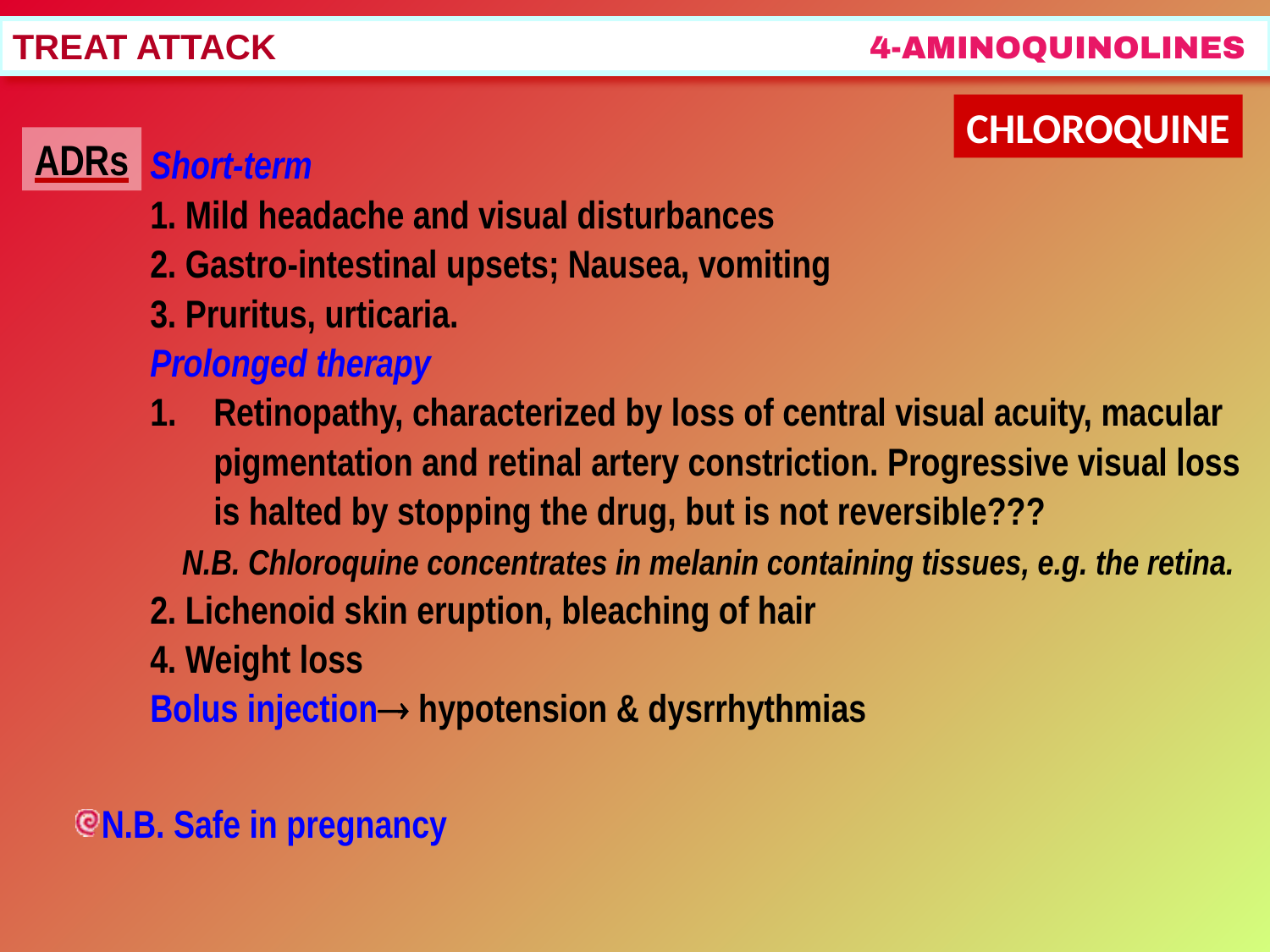

TREAT ATTACK
4-AMINOQUINOLINES
CHLOROQUINE
ADRs
Short-term
1. Mild headache and visual disturbances
2. Gastro-intestinal upsets; Nausea, vomiting
3. Pruritus, urticaria.
Prolonged therapy
Retinopathy, characterized by loss of central visual acuity, macular pigmentation and retinal artery constriction. Progressive visual loss is halted by stopping the drug, but is not reversible???
    N.B. Chloroquine concentrates in melanin containing tissues, e.g. the retina.
2. Lichenoid skin eruption, bleaching of hair
4. Weight loss
Bolus injection→ hypotension & dysrrhythmias
N.B. Safe in pregnancy